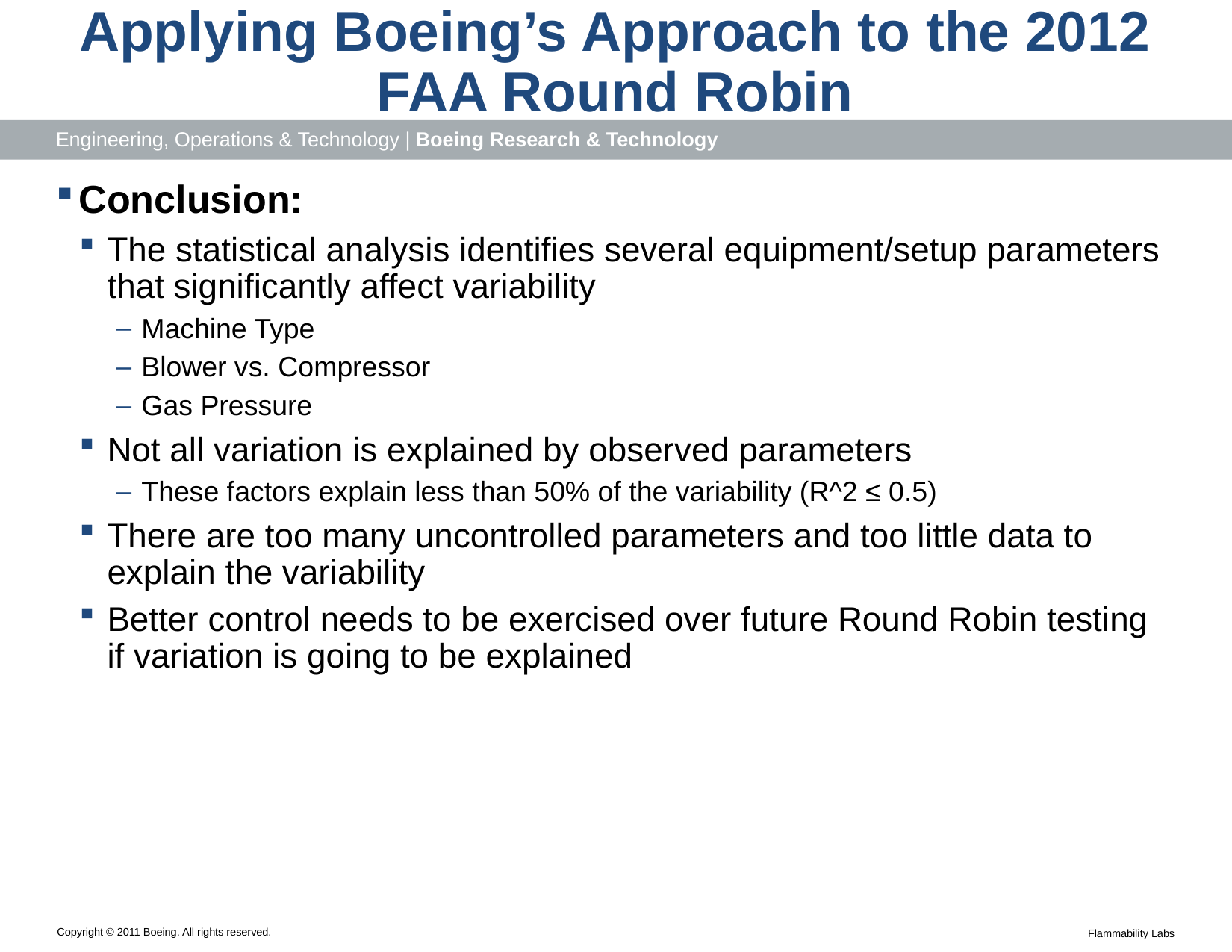

# Applying Boeing’s Approach to the 2012 FAA Round Robin
Conclusion:
The statistical analysis identifies several equipment/setup parameters that significantly affect variability
Machine Type
Blower vs. Compressor
Gas Pressure
Not all variation is explained by observed parameters
These factors explain less than 50% of the variability (R^2 ≤ 0.5)
There are too many uncontrolled parameters and too little data to explain the variability
Better control needs to be exercised over future Round Robin testing if variation is going to be explained
Flammability Labs